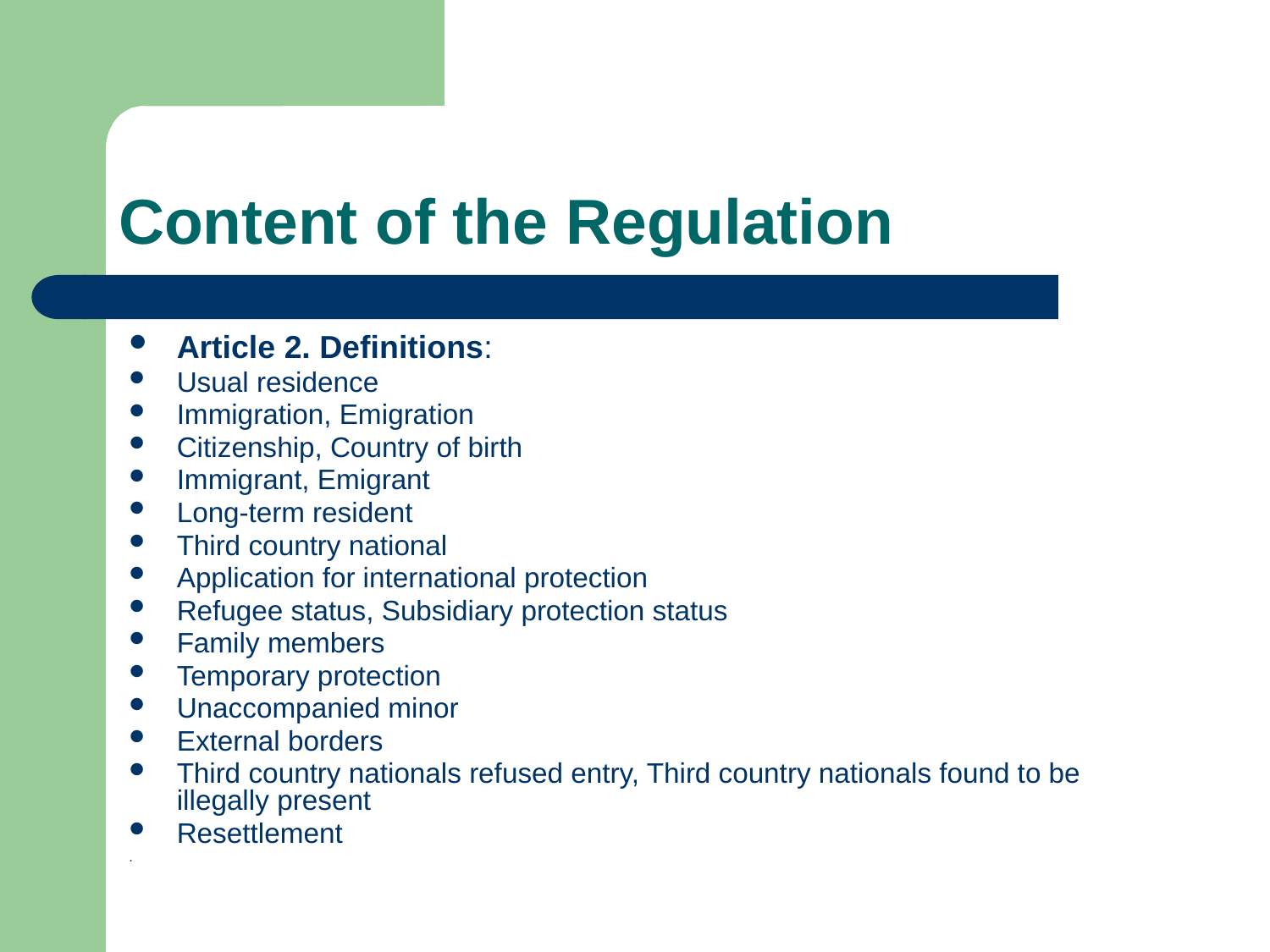

# Content of the Regulation
Article 2. Definitions:
Usual residence
Immigration, Emigration
Citizenship, Country of birth
Immigrant, Emigrant
Long-term resident
Third country national
Application for international protection
Refugee status, Subsidiary protection status
Family members
Temporary protection
Unaccompanied minor
External borders
Third country nationals refused entry, Third country nationals found to be illegally present
Resettlement
.